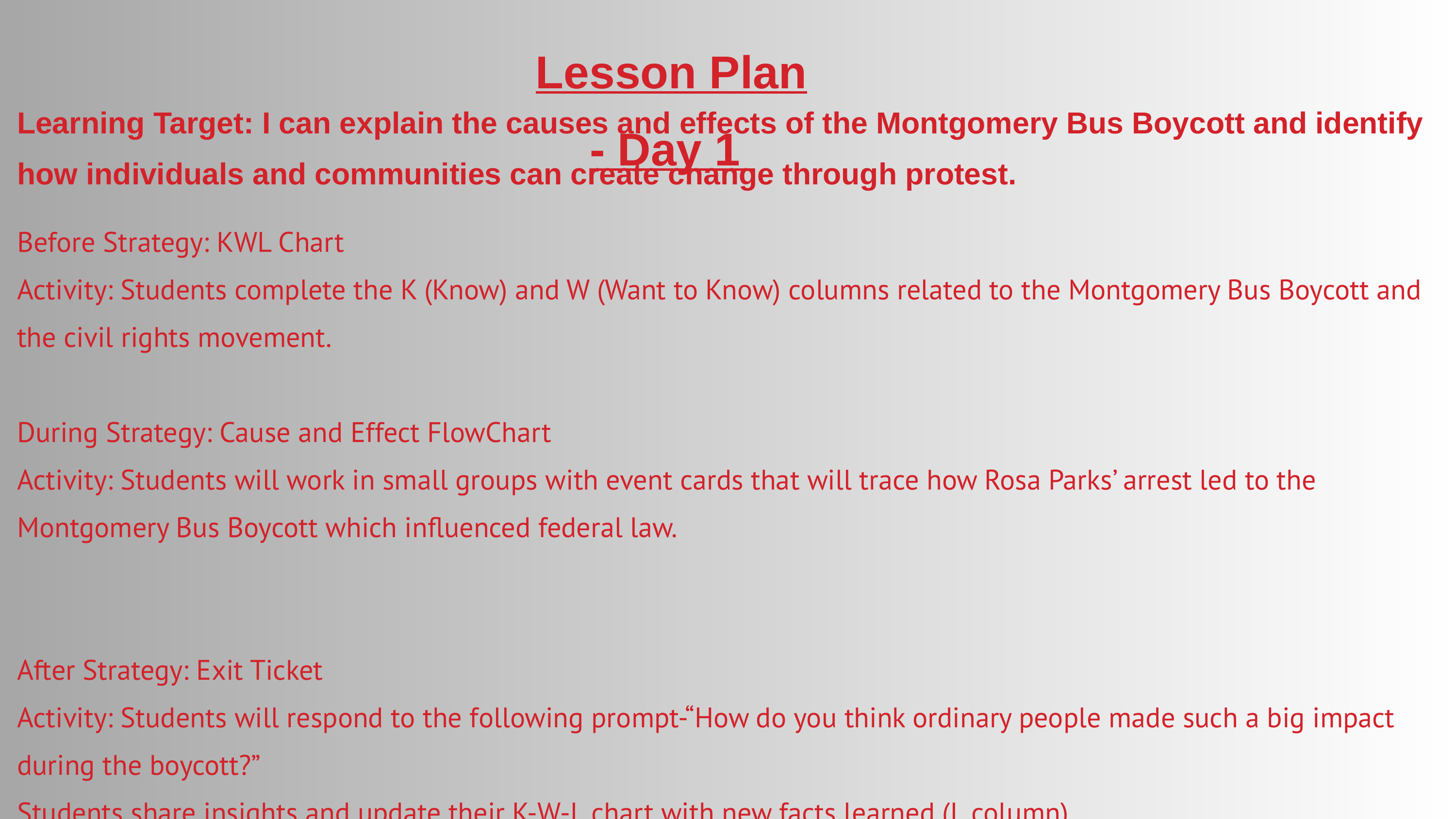

Lesson Plan - Day 1
Learning Target: I can explain the causes and effects of the Montgomery Bus Boycott and identify how individuals and communities can create change through protest.
Before Strategy: KWL Chart
Activity: Students complete the K (Know) and W (Want to Know) columns related to the Montgomery Bus Boycott and the civil rights movement.

During Strategy: Cause and Effect FlowChart
Activity: Students will work in small groups with event cards that will trace how Rosa Parks’ arrest led to the Montgomery Bus Boycott which influenced federal law.

After Strategy: Exit Ticket
Activity: Students will respond to the following prompt-“How do you think ordinary people made such a big impact during the boycott?”
Students share insights and update their K-W-L chart with new facts learned (L column).